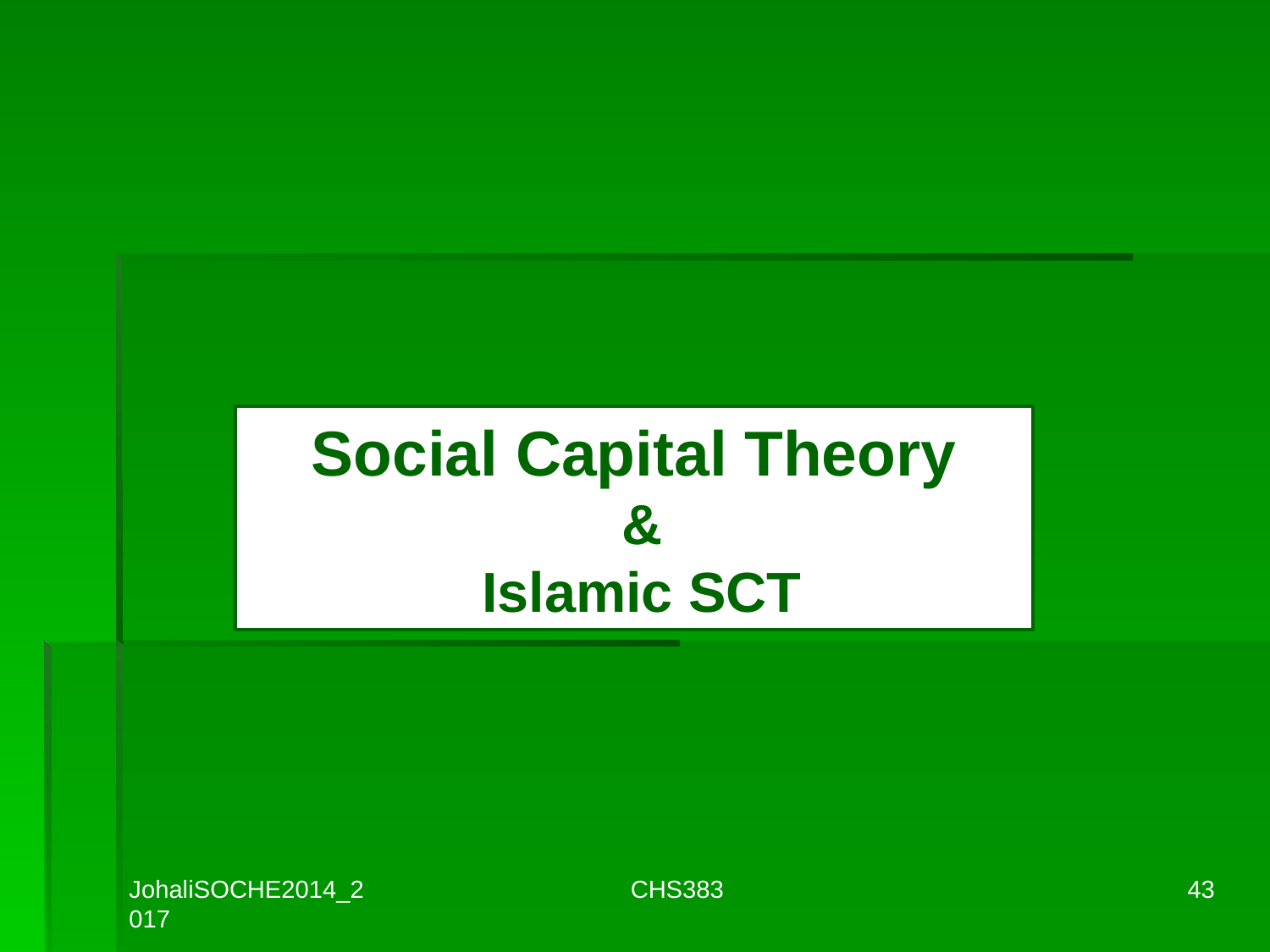

Social Capital Theory
&
Islamic SCT
JohaliSOCHE2014_2017
CHS383
43